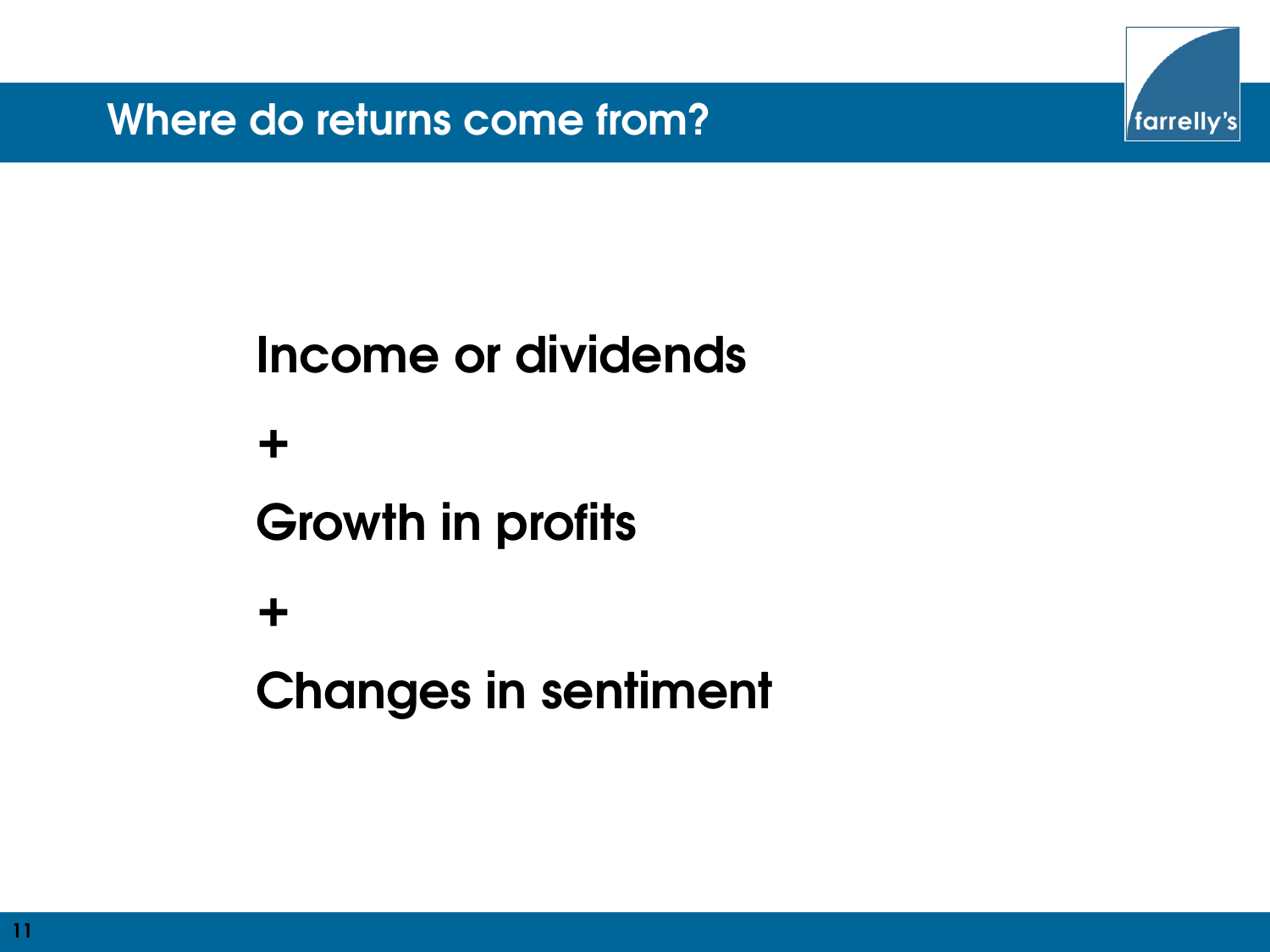

Where do returns come from?

Income or dividends
+
Growth in profits
+
Changes in sentiment
11